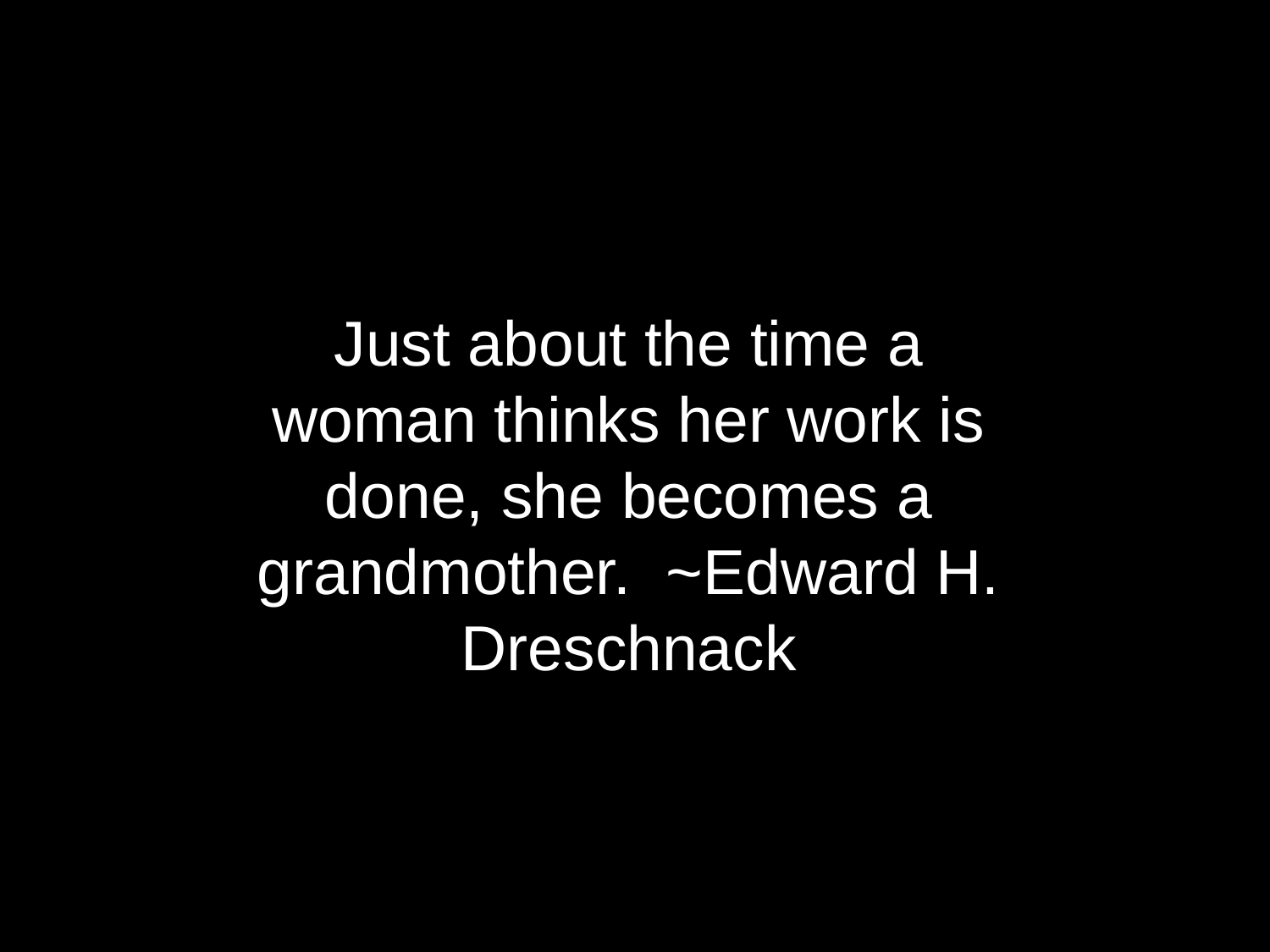

Just about the time a woman thinks her work is done, she becomes a grandmother.  ~Edward H. Dreschnack